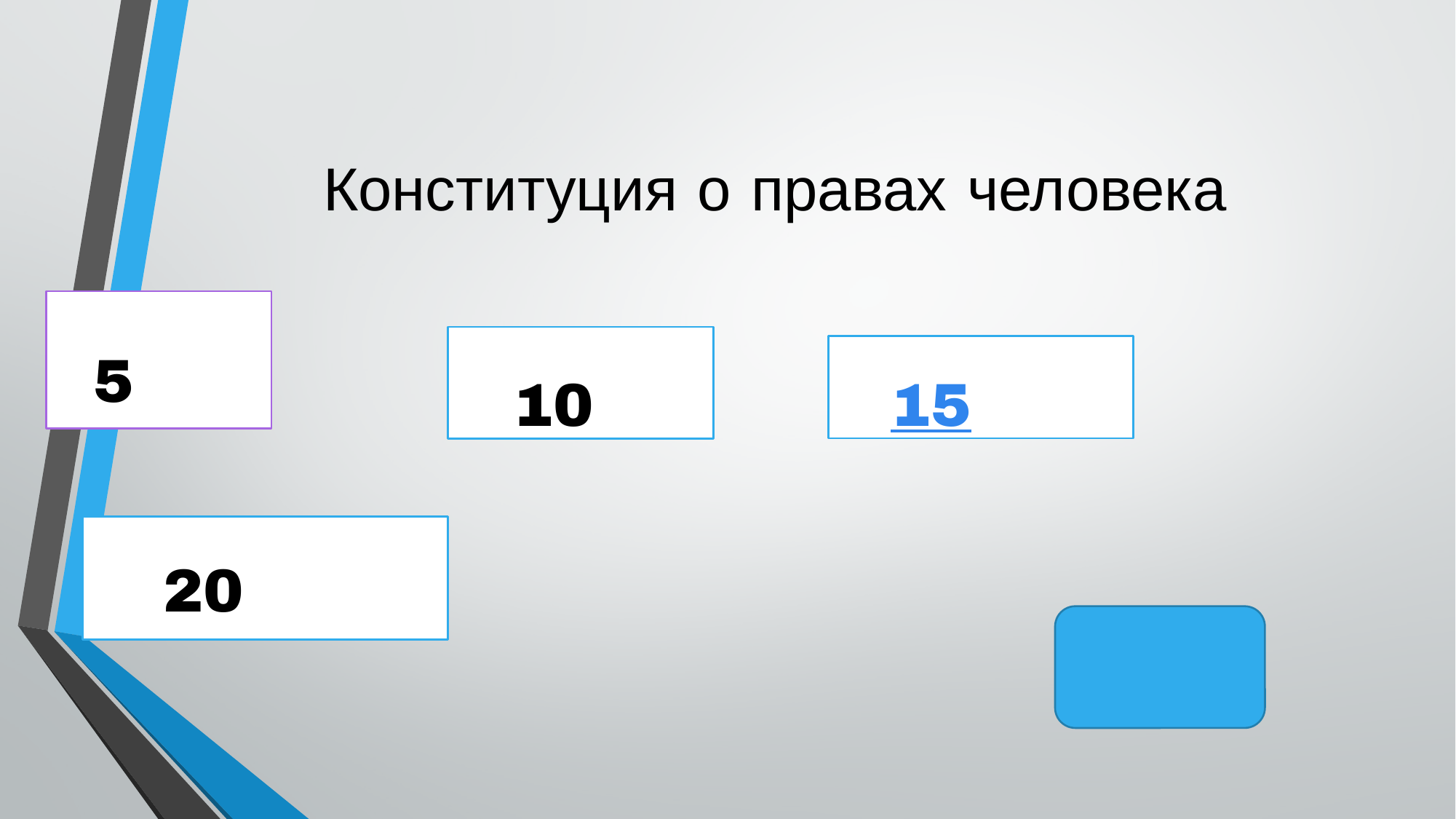

# Конституция о правах человека

5

10
15

20